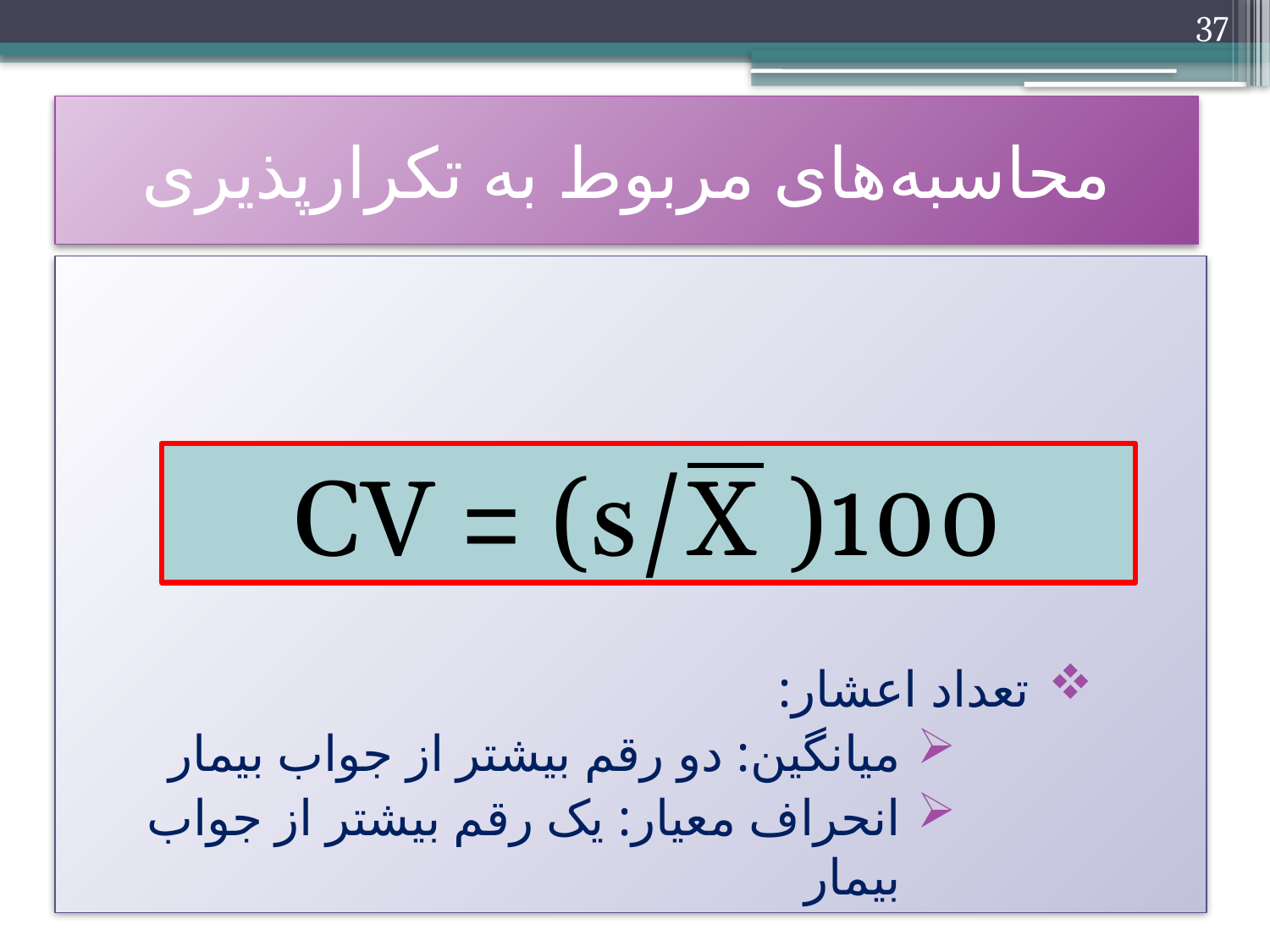

37
# محاسبه‌های مربوط به تکرارپذیری

تعداد اعشار:
میانگین: دو رقم بیشتر از جواب بیمار
انحراف معیار: یک رقم بیشتر از جواب بیمار
CV = (s/X )100